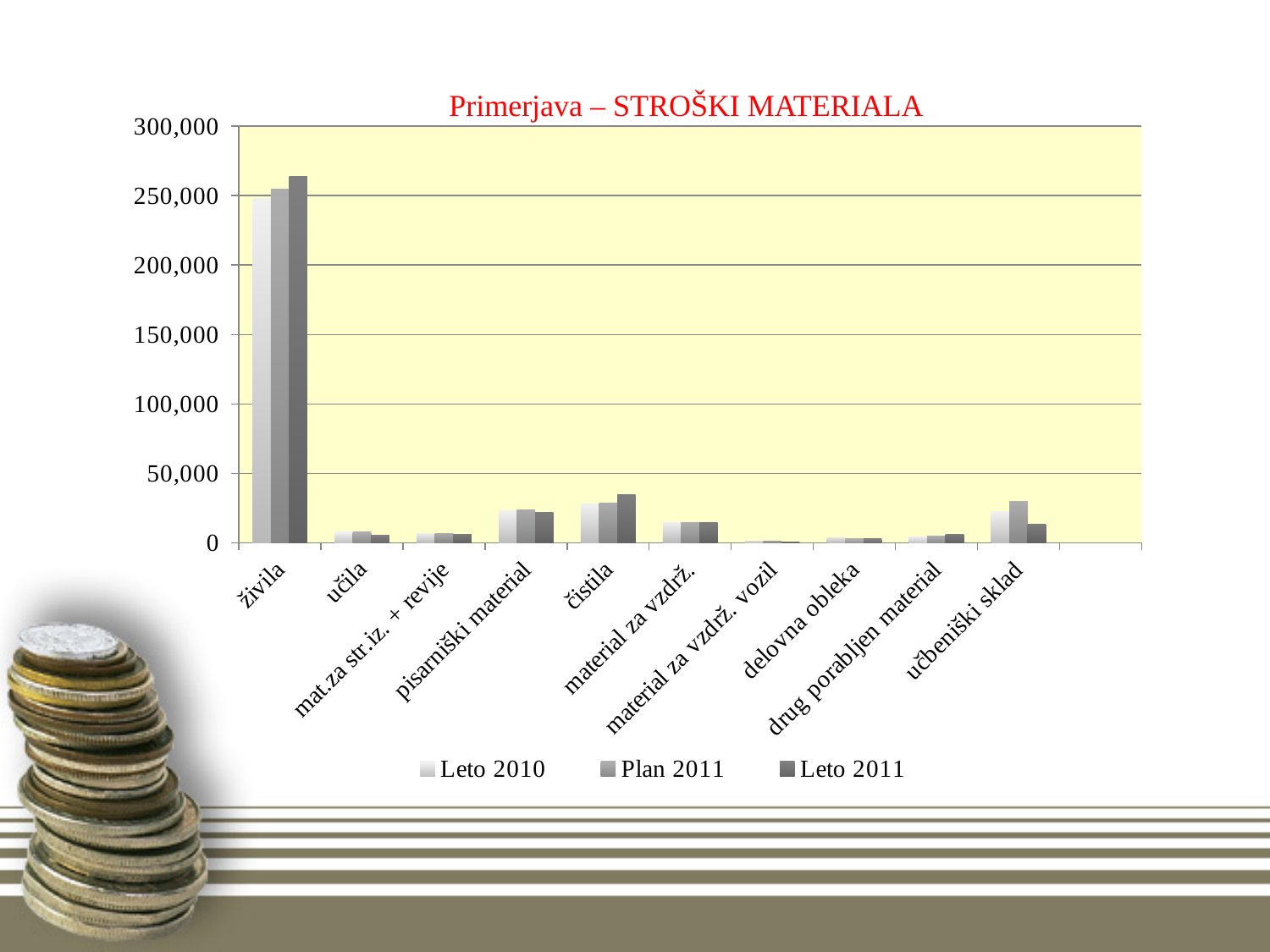

### Chart

| Category | Leto 2010 | Plan 2011 | Leto 2011 |
|---|---|---|---|
| živila | 247936.86 | 254631.16 | 263790.45 |
| učila | 7754.22 | 7963.58 | 5551.93 |
| mat.za str.iz. + revije | 6477.5 | 6652.39 | 5856.35 |
| pisarniški material | 23011.83 | 23633.15 | 21862.41 |
| čistila | 27938.13 | 28692.46 | 34444.04 |
| material za vzdrž. | 14389.23 | 14777.74 | 14489.68 |
| material za vzdrž. vozil | 1058.55 | 1087.13 | 746.65 |
| delovna obleka | 3337.42 | 3000.0 | 2726.8 |
| drug porabljen material | 4471.3 | 4592.03 | 6254.3 |
| učbeniški sklad | 22284.38 | 30000.0 | 13559.87 |
# Primerjava – STROŠKI MATERIALA